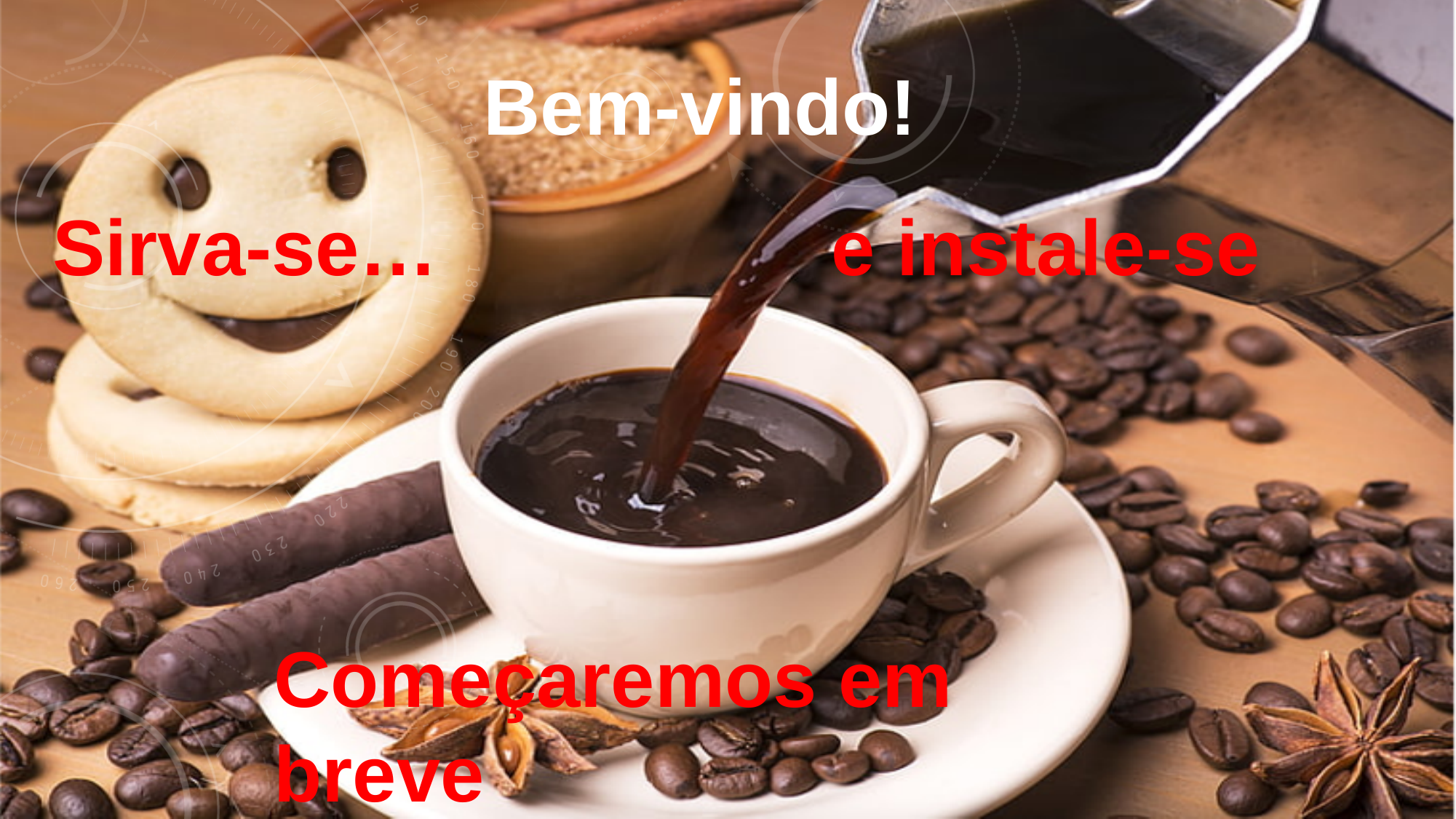

Bem-vindo!
#

Sirva-se…                  e instale-se

Começaremos em breve